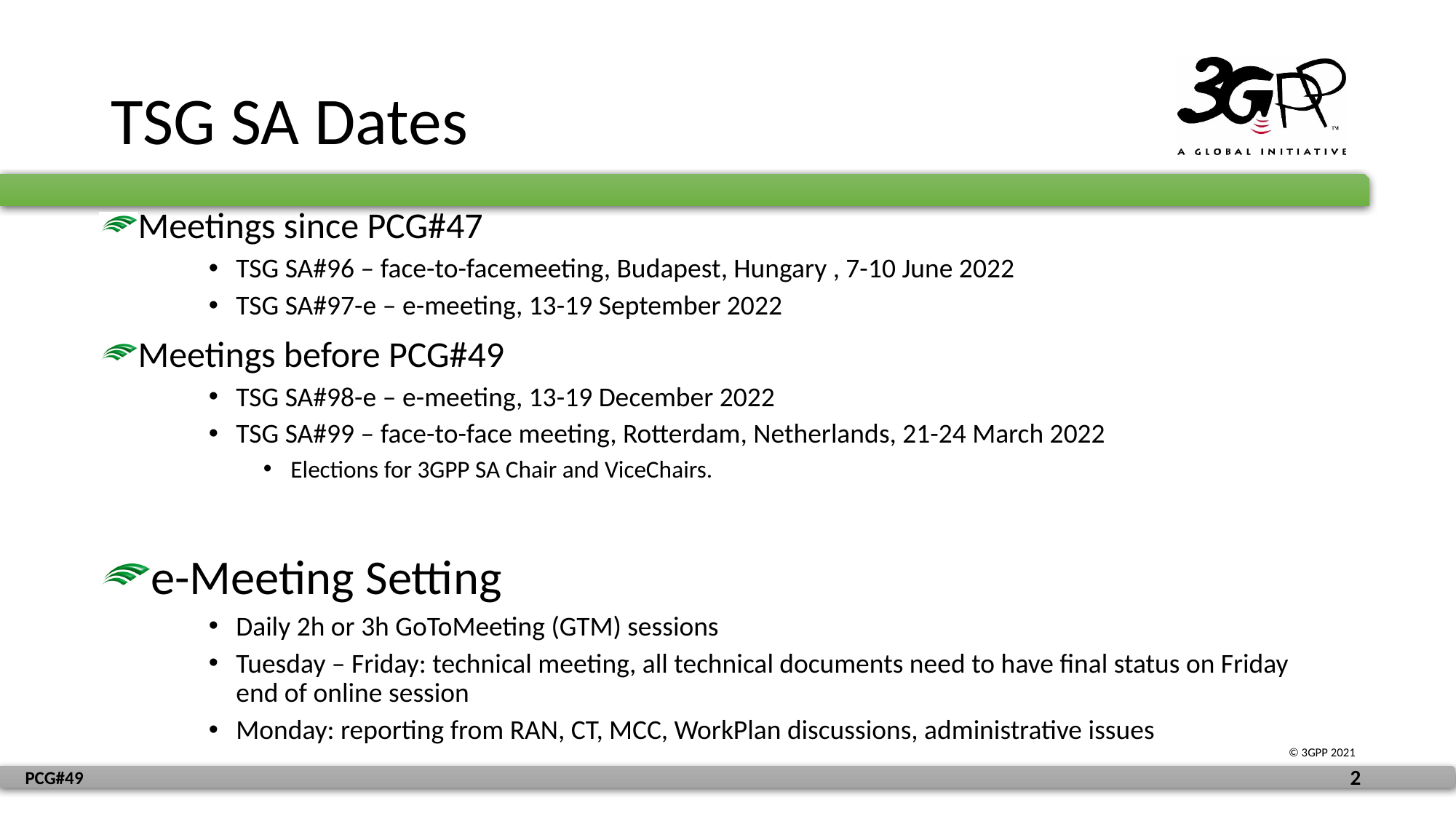

# TSG SA Dates
Meetings since PCG#47
TSG SA#96 – face-to-facemeeting, Budapest, Hungary , 7-10 June 2022
TSG SA#97-e – e-meeting, 13-19 September 2022
Meetings before PCG#49
TSG SA#98-e – e-meeting, 13-19 December 2022
TSG SA#99 – face-to-face meeting, Rotterdam, Netherlands, 21-24 March 2022
Elections for 3GPP SA Chair and ViceChairs.

e-Meeting Setting
Daily 2h or 3h GoToMeeting (GTM) sessions
Tuesday – Friday: technical meeting, all technical documents need to have final status on Friday end of online session
Monday: reporting from RAN, CT, MCC, WorkPlan discussions, administrative issues